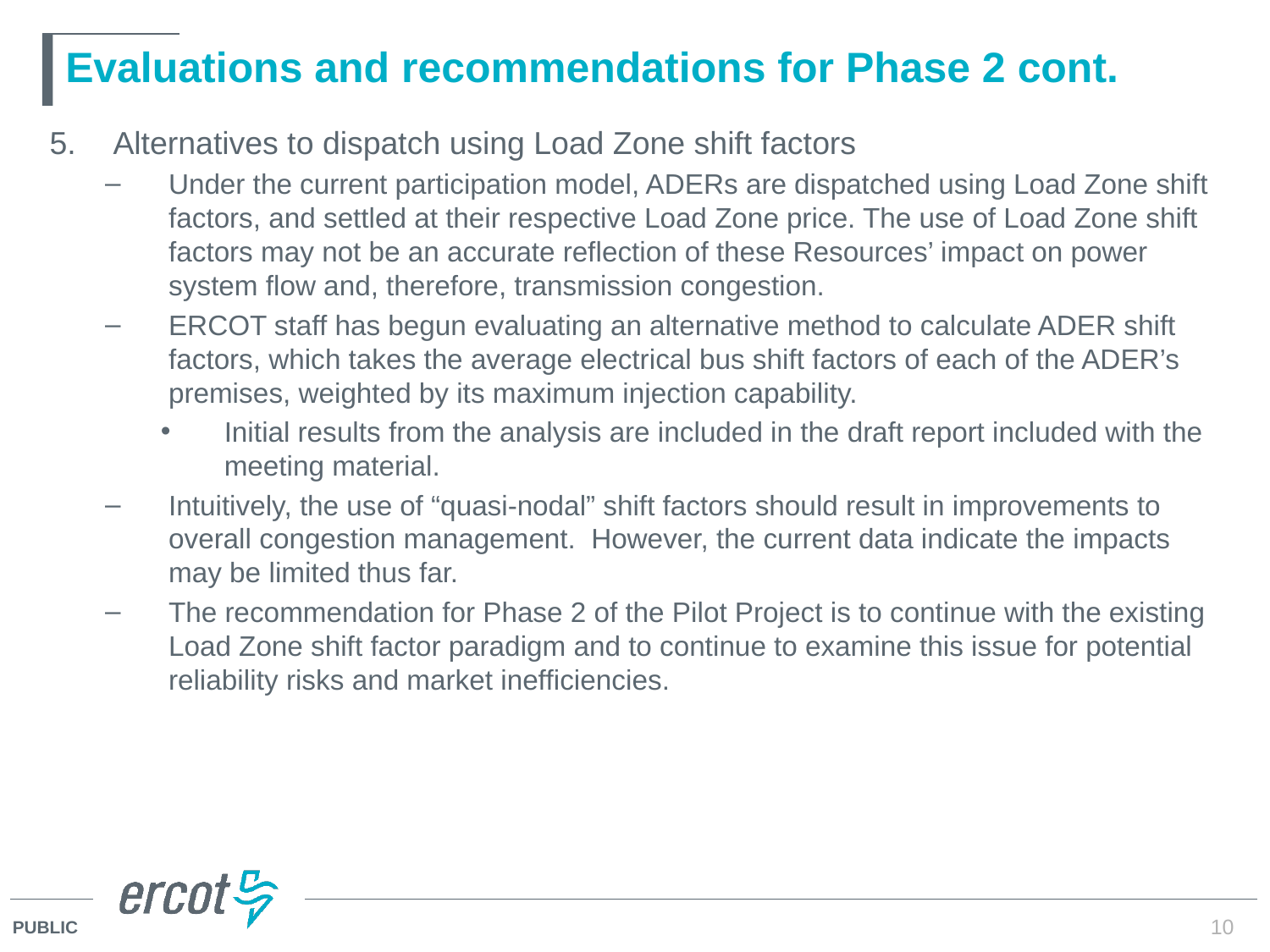

# Evaluations and recommendations for Phase 2 cont.
Alternatives to dispatch using Load Zone shift factors
Under the current participation model, ADERs are dispatched using Load Zone shift factors, and settled at their respective Load Zone price. The use of Load Zone shift factors may not be an accurate reflection of these Resources’ impact on power system flow and, therefore, transmission congestion.
ERCOT staff has begun evaluating an alternative method to calculate ADER shift factors, which takes the average electrical bus shift factors of each of the ADER’s premises, weighted by its maximum injection capability.
Initial results from the analysis are included in the draft report included with the meeting material.
Intuitively, the use of “quasi-nodal” shift factors should result in improvements to overall congestion management.  However, the current data indicate the impacts may be limited thus far.
The recommendation for Phase 2 of the Pilot Project is to continue with the existing Load Zone shift factor paradigm and to continue to examine this issue for potential reliability risks and market inefficiencies.
10